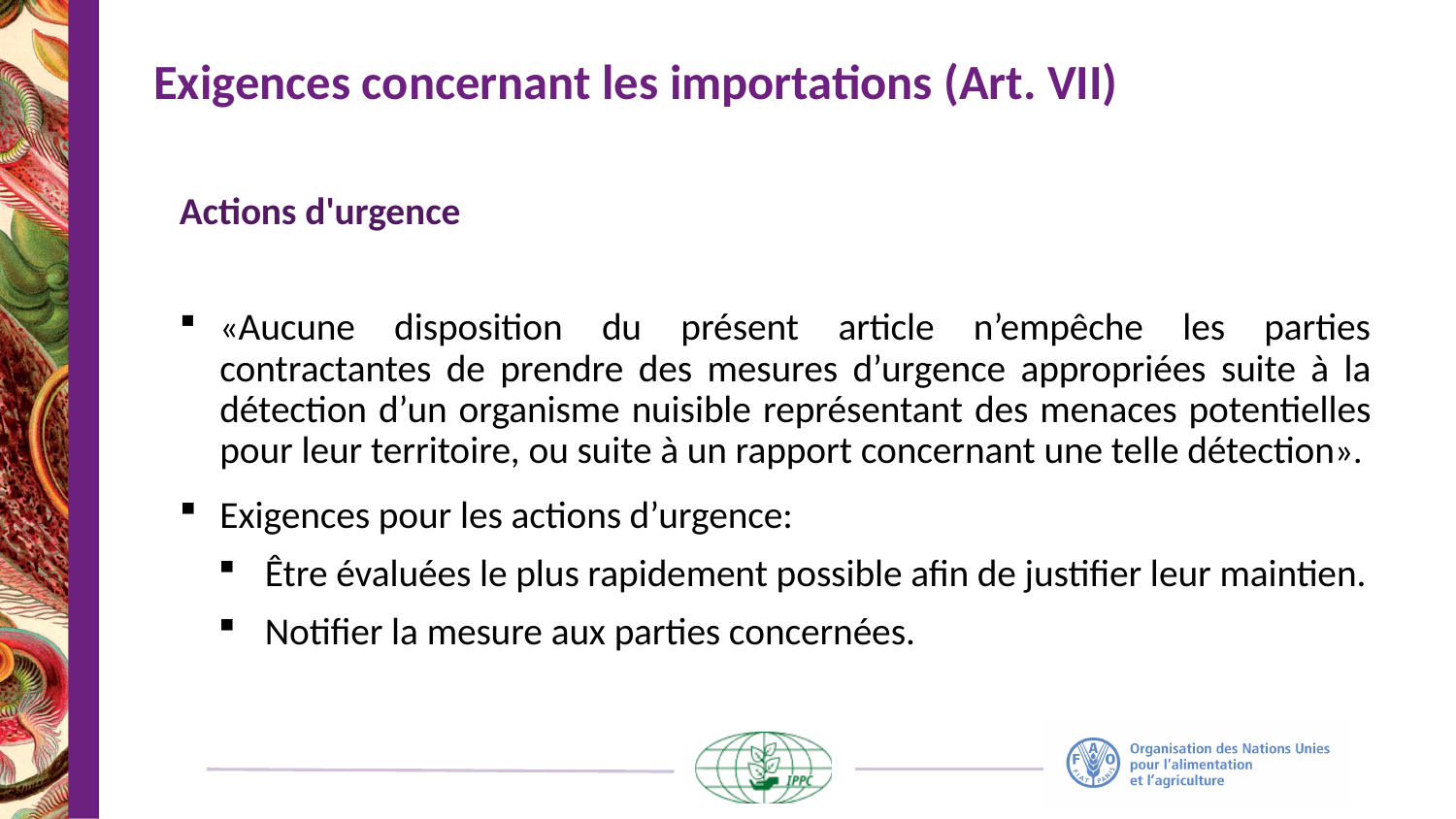

# Exigences concernant les importations (Art. VII)
Actions d'urgence

«Aucune disposition du présent article n’empêche les parties contractantes de prendre des mesures d’urgence appropriées suite à la détection d’un organisme nuisible représentant des menaces potentielles pour leur territoire, ou suite à un rapport concernant une telle détection».
Exigences pour les actions d’urgence:
Être évaluées le plus rapidement possible afin de justifier leur maintien.
Notifier la mesure aux parties concernées.